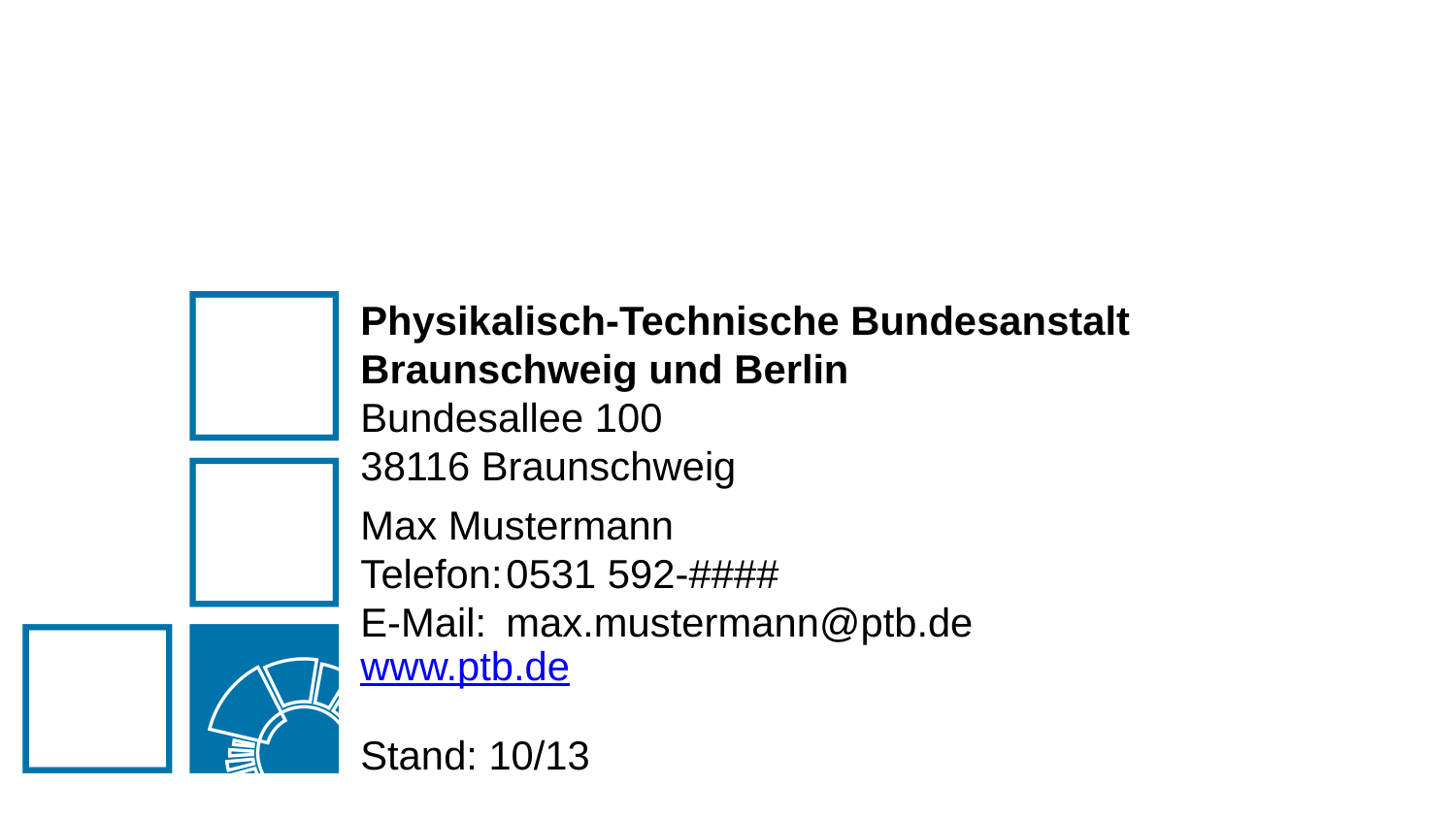

Physikalisch-Technische Bundesanstalt
Braunschweig und Berlin
Bundesallee 100
38116 Braunschweig
Max Mustermann
Telefon:	0531 592-####
E-Mail: 	max.mustermann@ptb.de
www.ptb.de

Stand: 10/13